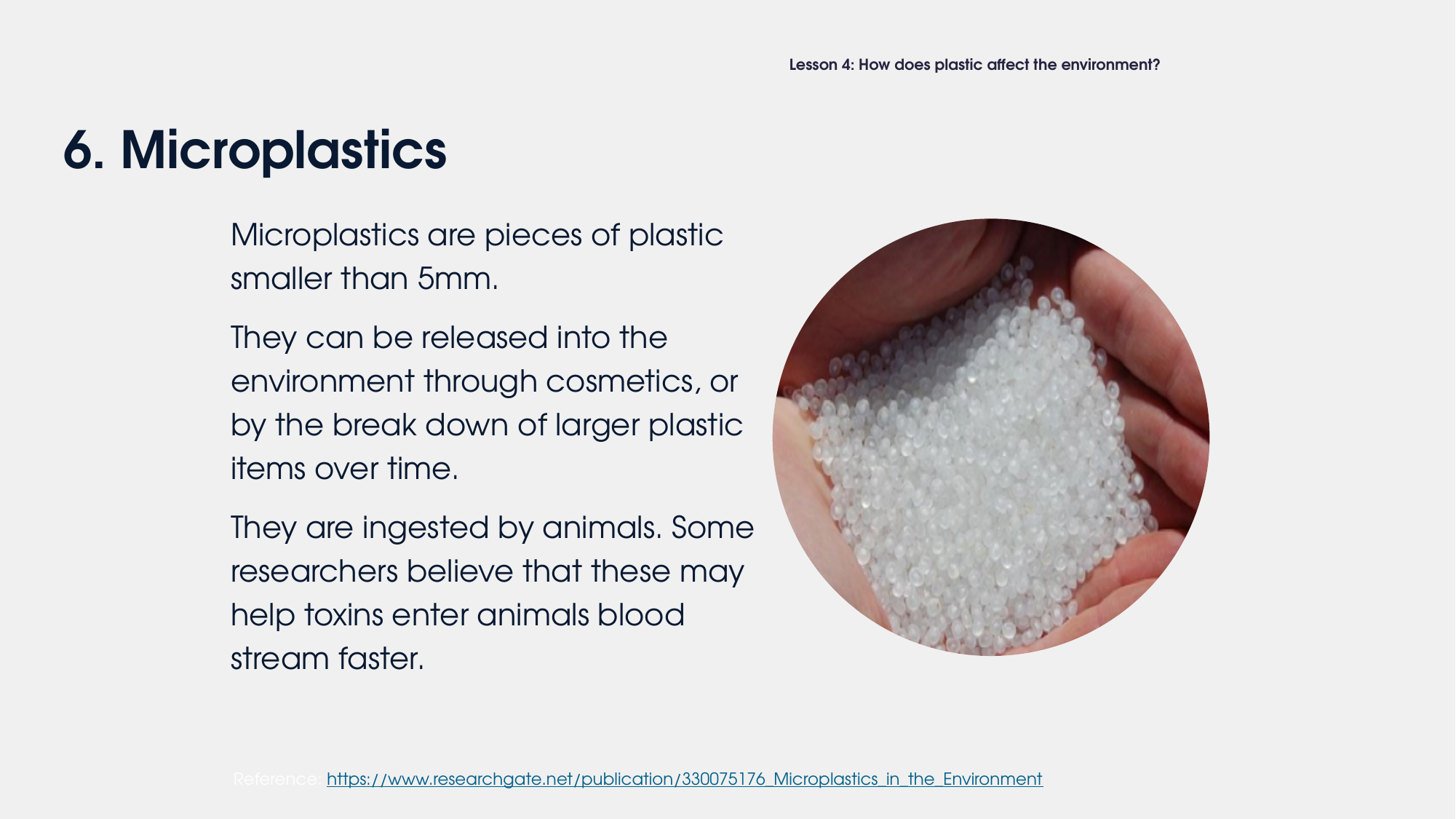

# Lesson 4: How does plastic affect the environment?
6. Microplastics
Microplastics are pieces of plastic smaller than 5mm.
They can be released into the environment through cosmetics, or by the break down of larger plastic items over time.
They are ingested by animals. Some researchers believe that these may help toxins enter animals blood stream faster.

Reference: https://www.researchgate.net/publication/330075176_Microplastics_in_the_Environment